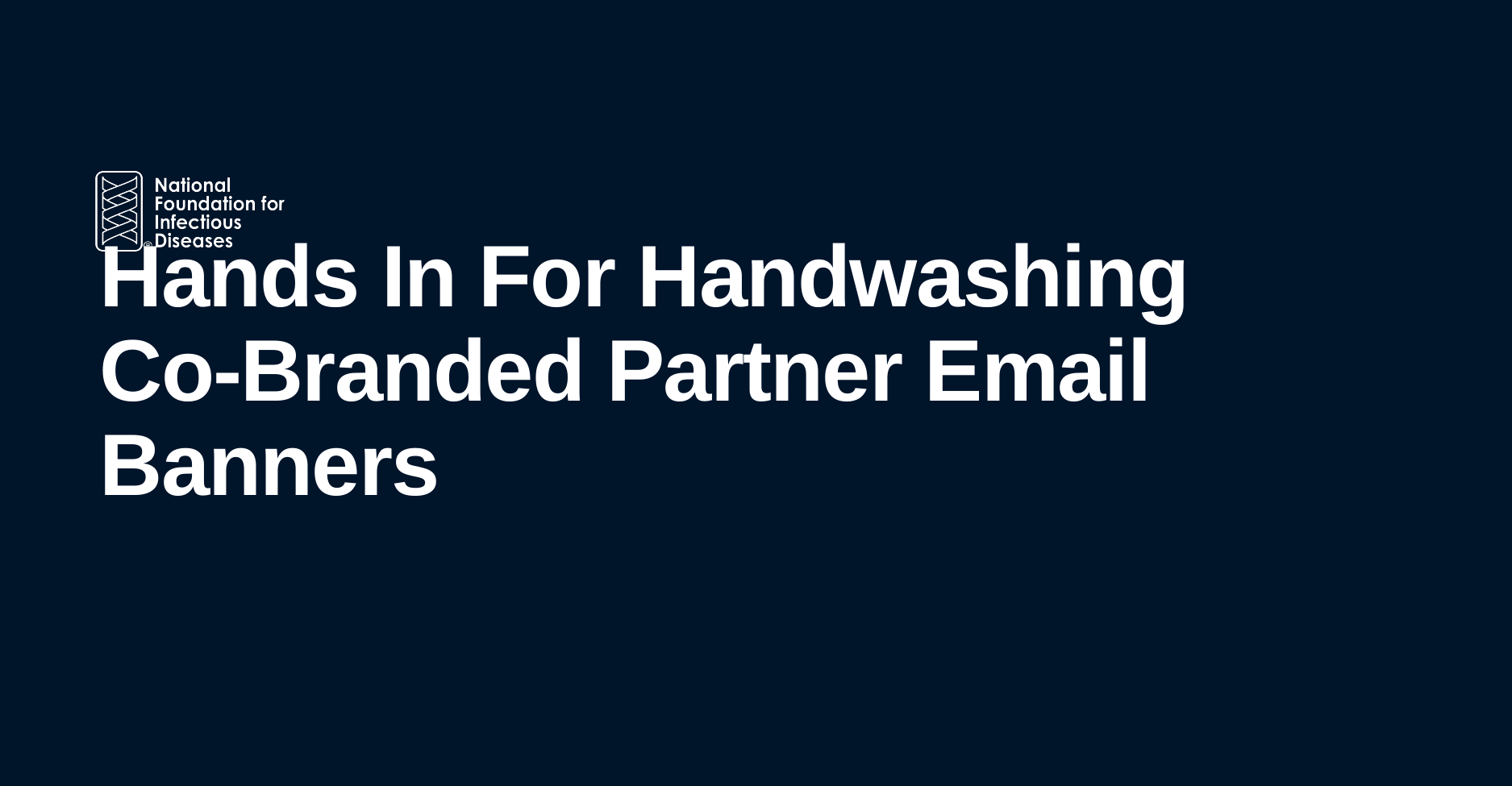

# Hands In For Handwashing Co-Branded Partner Email Banners